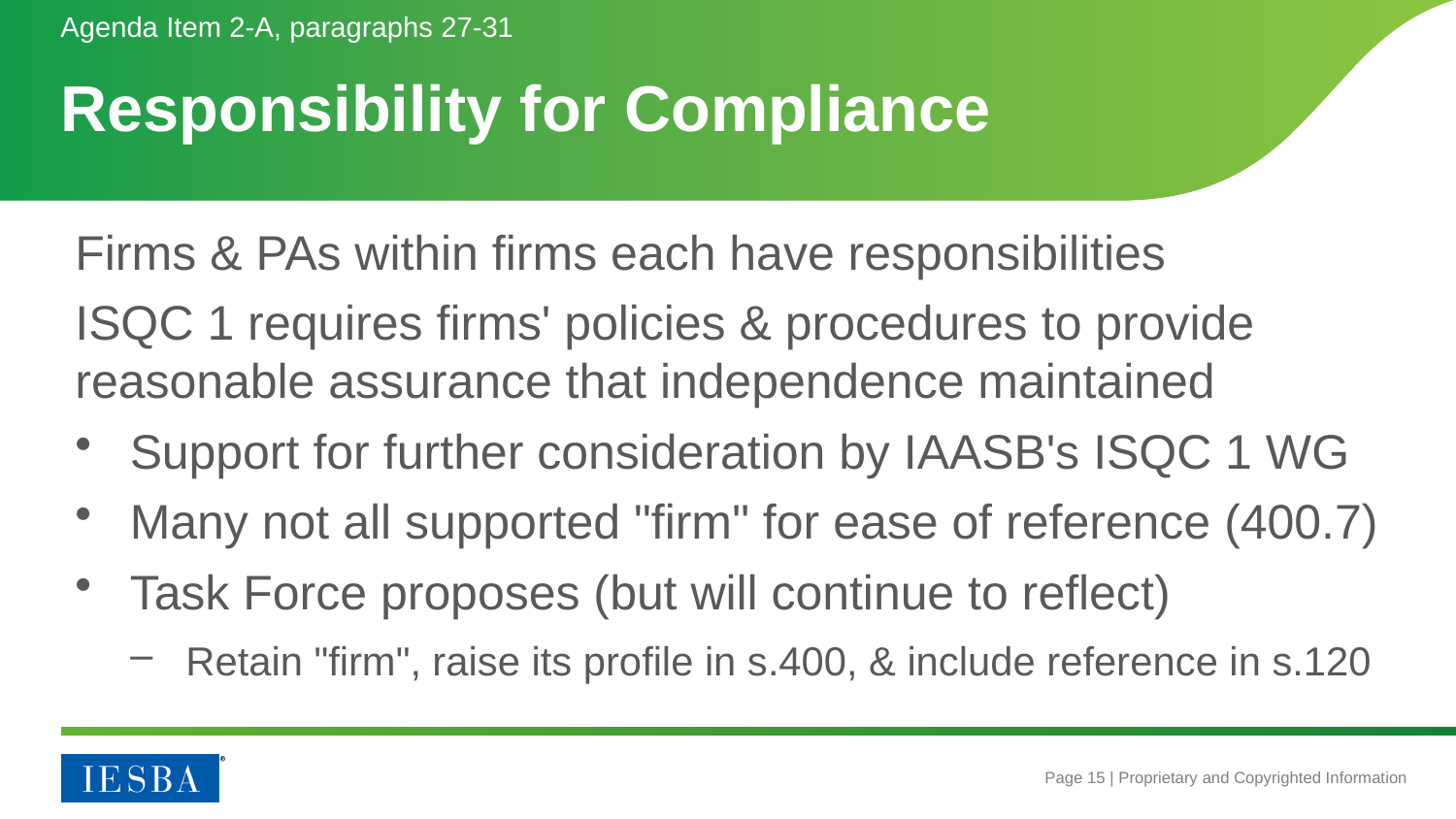

Agenda Item 2-A, paragraphs 27-31
# Responsibility for Compliance
Firms & PAs within firms each have responsibilities
ISQC 1 requires firms' policies & procedures to provide reasonable assurance that independence maintained
Support for further consideration by IAASB's ISQC 1 WG
Many not all supported "firm" for ease of reference (400.7)
Task Force proposes (but will continue to reflect)
Retain "firm", raise its profile in s.400, & include reference in s.120